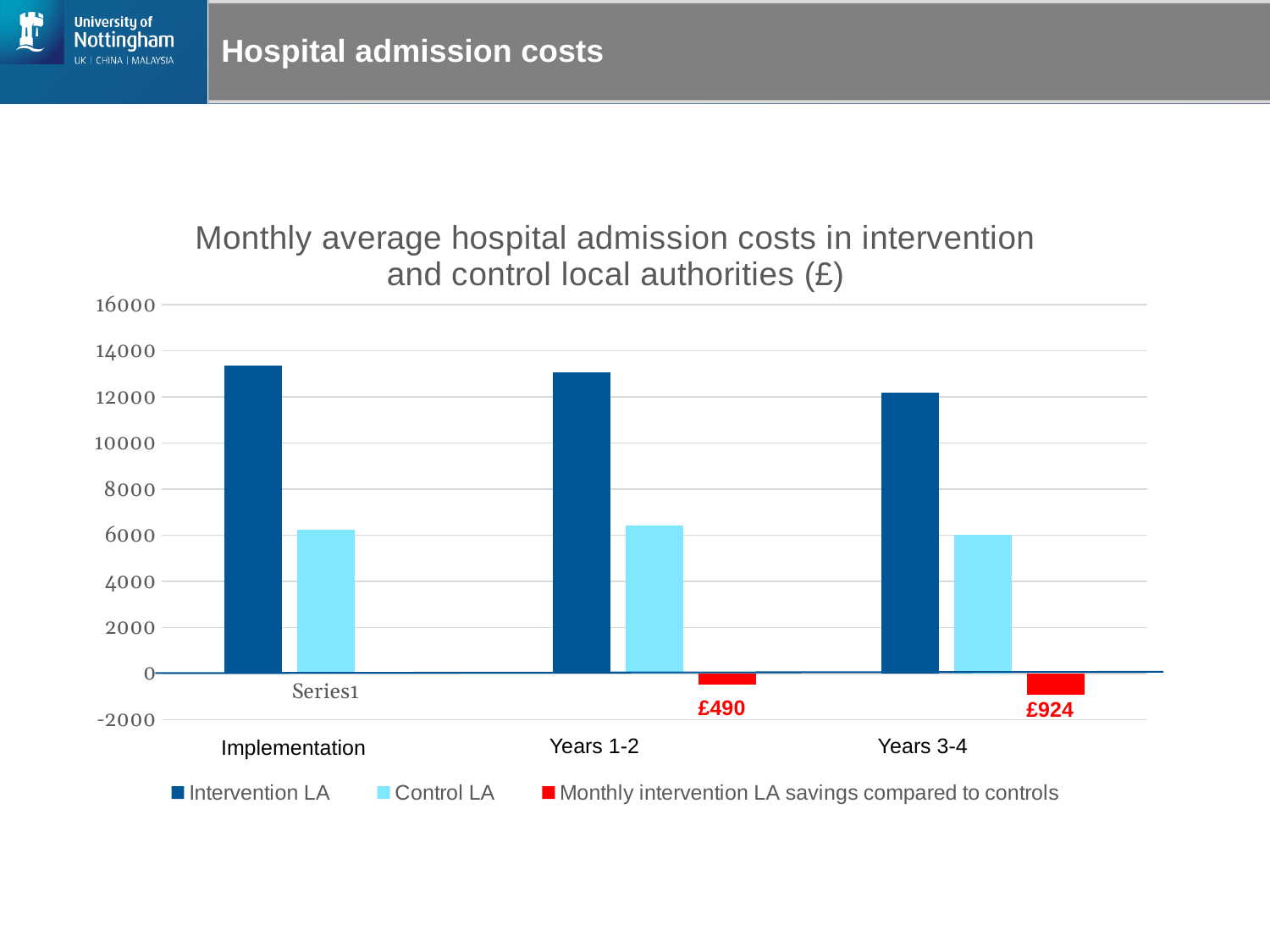

# Hospital admission costs

### Chart: Monthly average hospital admission costs in intervention and control local authorities (£)

| Category | Intervention LA | Control LA | Monthly intervention LA savings compared to controls |
|---|---|---|---|
|  | 13370.0 | 6254.0 | None |
|  | 13053.0 | 6427.0 | -490.0 |
|  | 12200.0 | 6008.0 | -924.0 |
£490
£924
Years 3-4
Years 1-2
Implementation